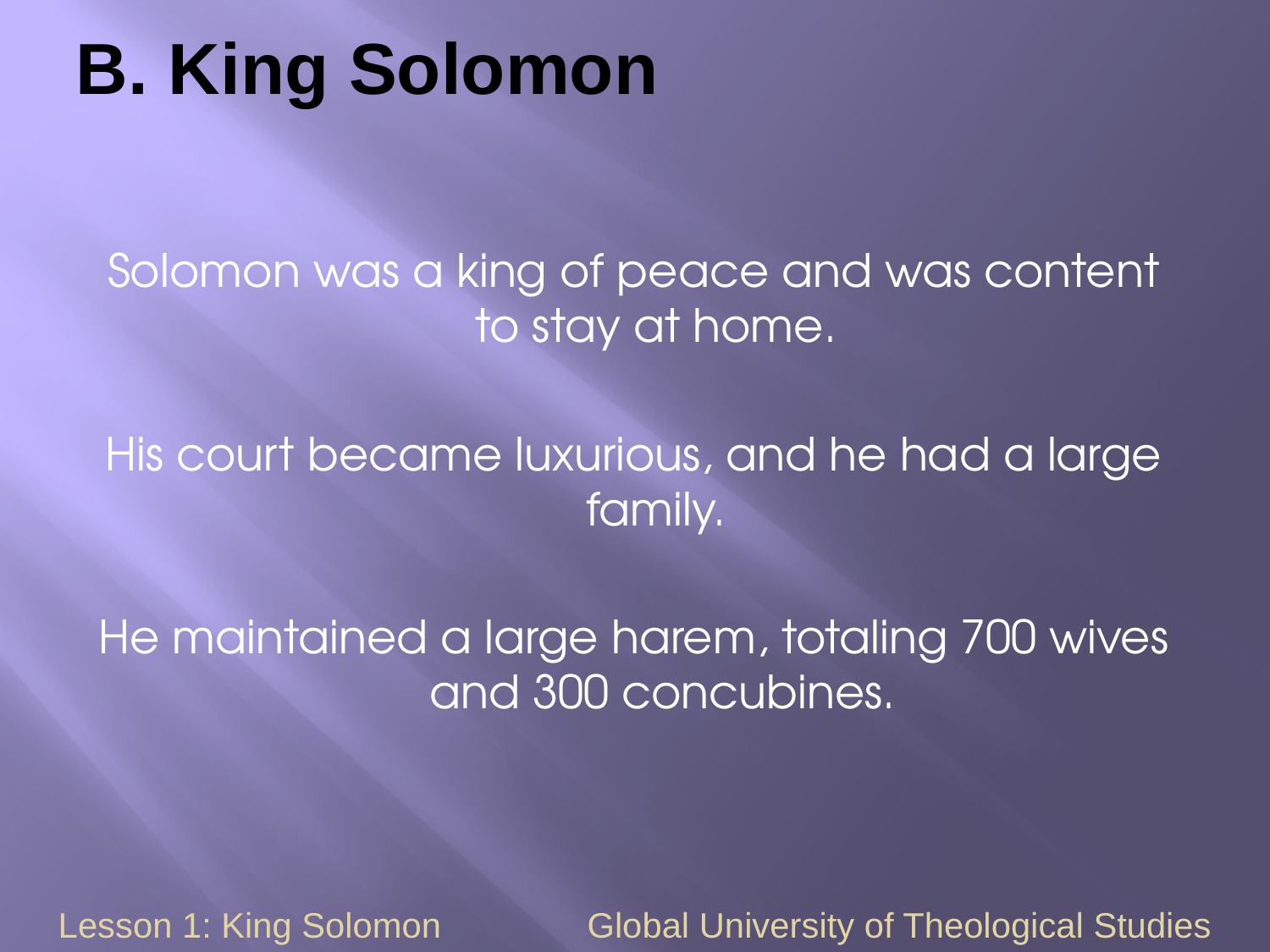

# B. King Solomon
Solomon was a king of peace and was content to stay at home.

His court became luxurious, and he had a large family.

He maintained a large harem, totaling 700 wives and 300 concubines.
Lesson 1: King Solomon               Global University of Theological Studies